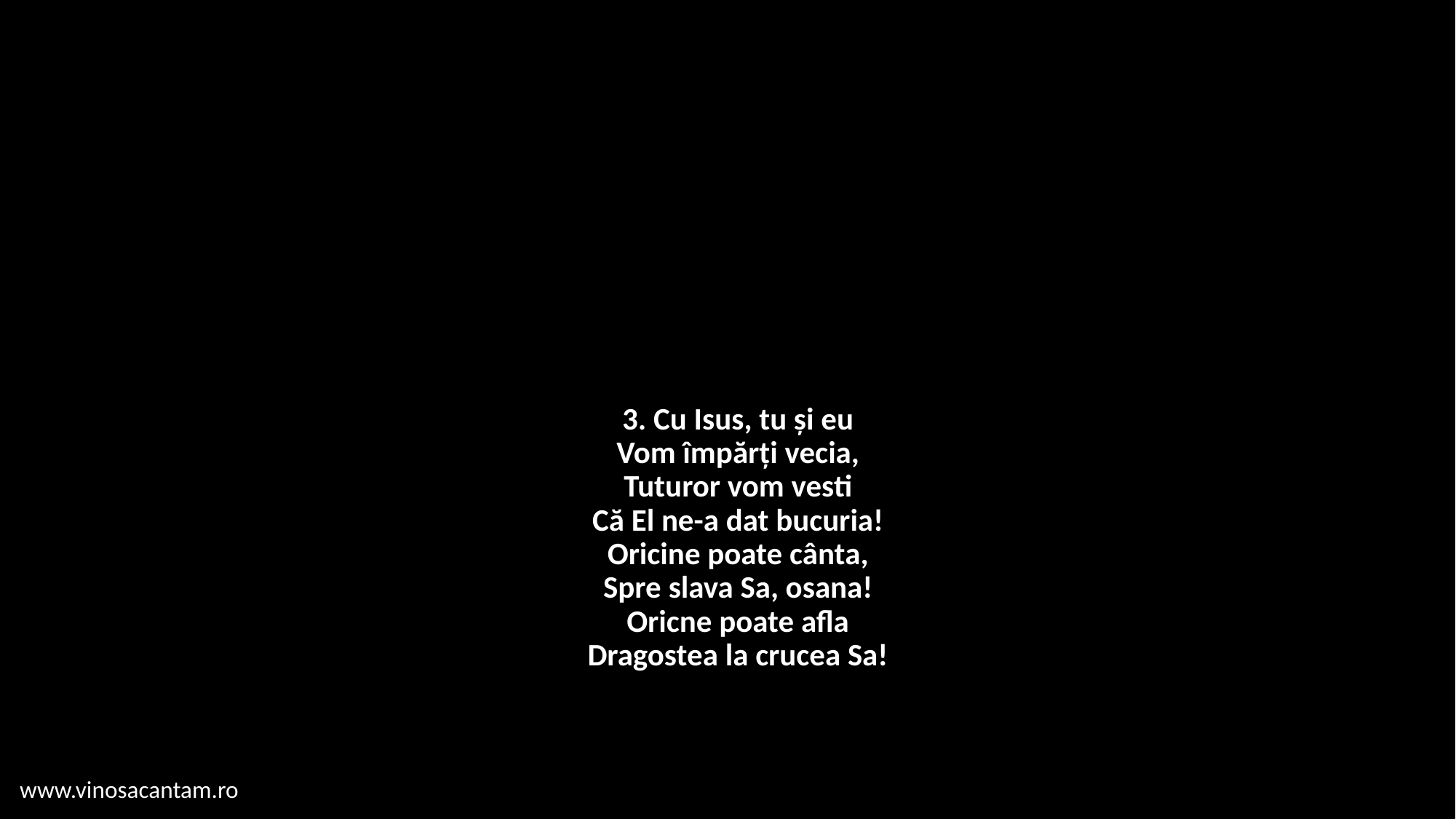

# 3. Cu Isus, tu și eu Vom împărți vecia, Tuturor vom vesti Că El ne-a dat bucuria! Oricine poate cânta, Spre slava Sa, osana! Oricne poate afla Dragostea la crucea Sa!
www.vinosacantam.ro